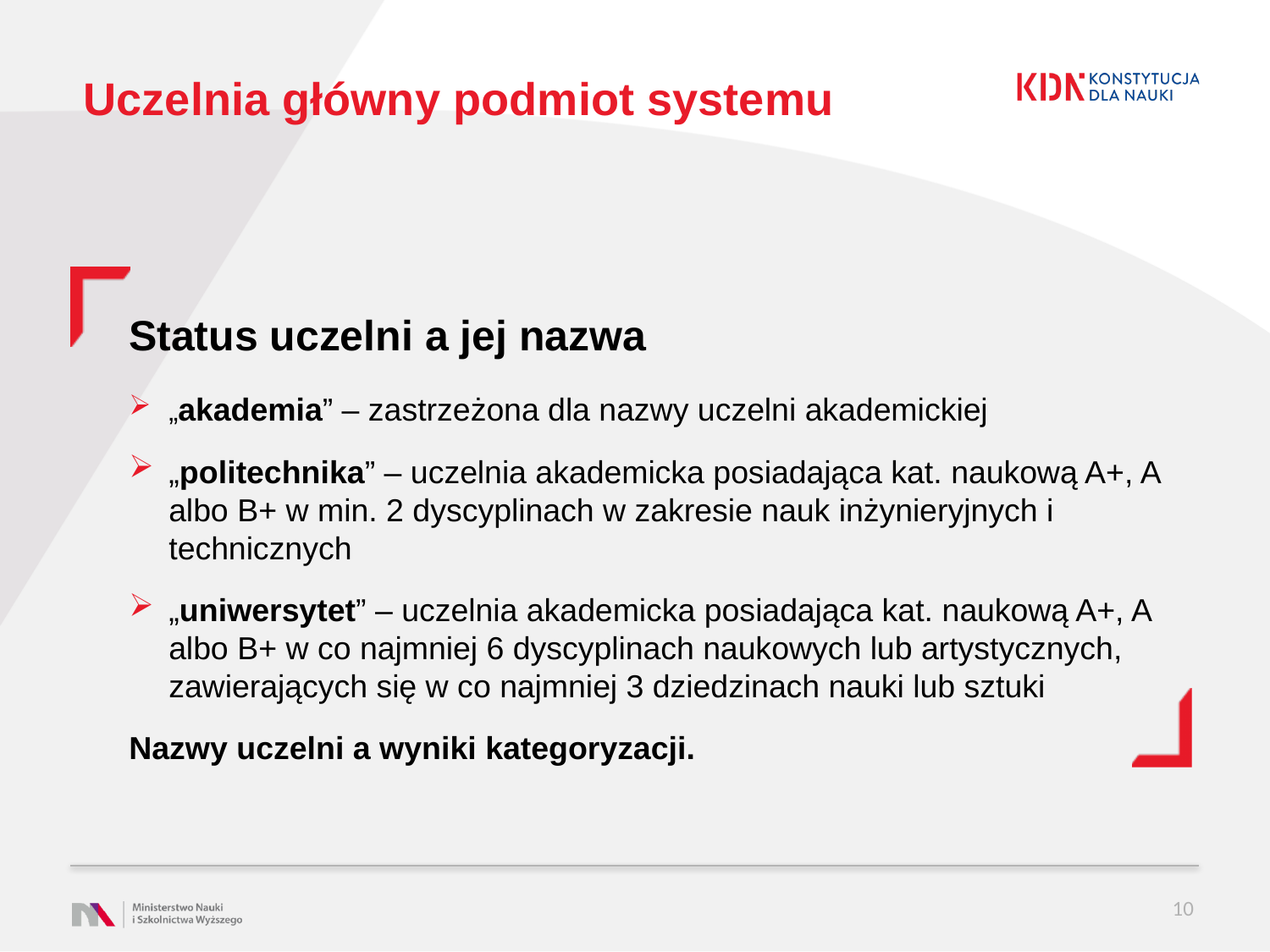

# Uczelnia główny podmiot systemu
Status uczelni a jej nazwa
„akademia” – zastrzeżona dla nazwy uczelni akademickiej
„politechnika” – uczelnia akademicka posiadająca kat. naukową A+, A albo B+ w min. 2 dyscyplinach w zakresie nauk inżynieryjnych i technicznych
„uniwersytet” – uczelnia akademicka posiadająca kat. naukową A+, A albo B+ w co najmniej 6 dyscyplinach naukowych lub artystycznych, zawierających się w co najmniej 3 dziedzinach nauki lub sztuki
Nazwy uczelni a wyniki kategoryzacji.
10